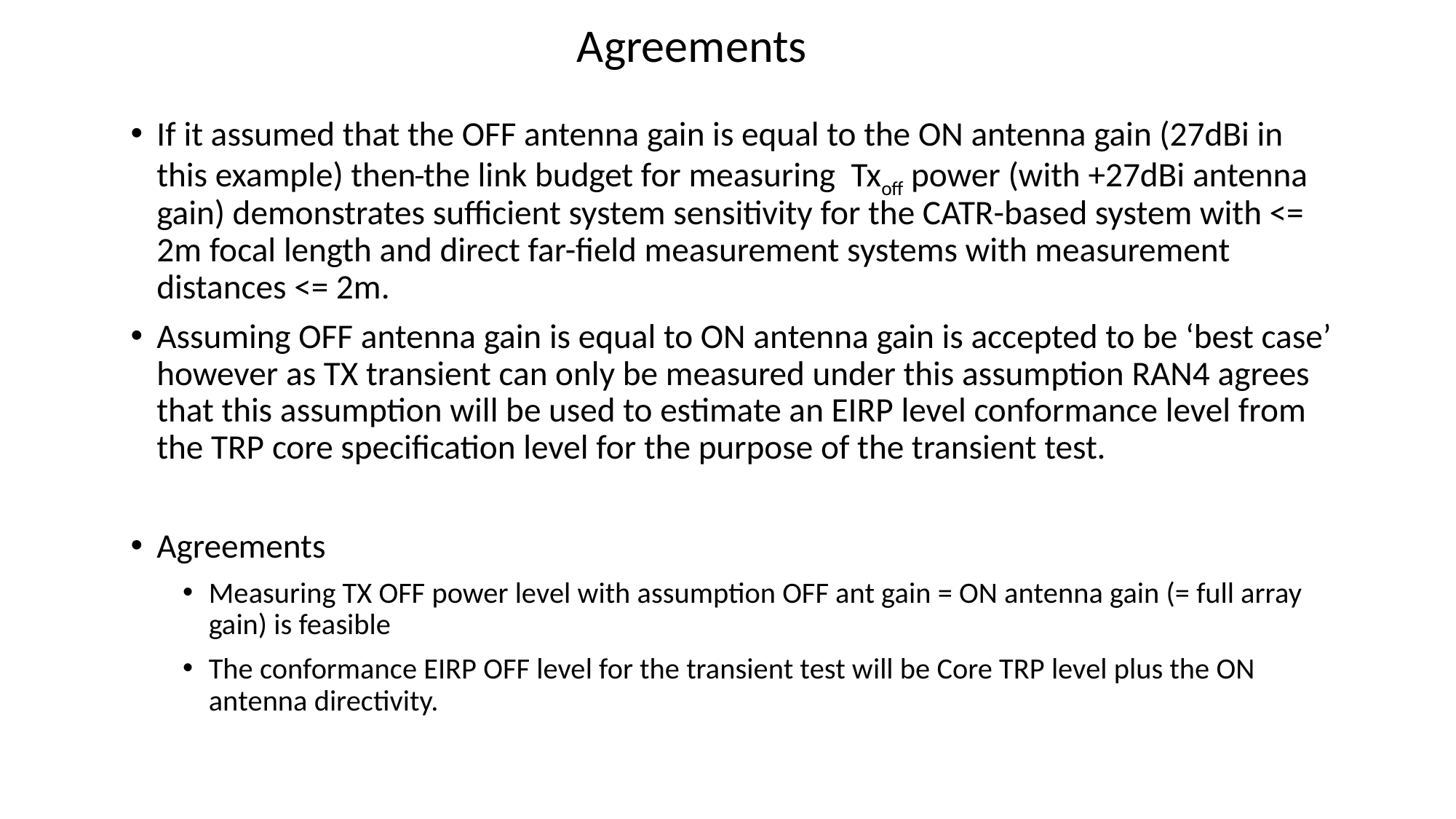

# Agreements
If it assumed that the OFF antenna gain is equal to the ON antenna gain (27dBi in this example) then the link budget for measuring  Txoff power (with +27dBi antenna gain) demonstrates sufficient system sensitivity for the CATR-based system with <= 2m focal length and direct far-field measurement systems with measurement distances <= 2m.
Assuming OFF antenna gain is equal to ON antenna gain is accepted to be ‘best case’ however as TX transient can only be measured under this assumption RAN4 agrees that this assumption will be used to estimate an EIRP level conformance level from the TRP core specification level for the purpose of the transient test.

Agreements
Measuring TX OFF power level with assumption OFF ant gain = ON antenna gain (= full array gain) is feasible
The conformance EIRP OFF level for the transient test will be Core TRP level plus the ON antenna directivity.